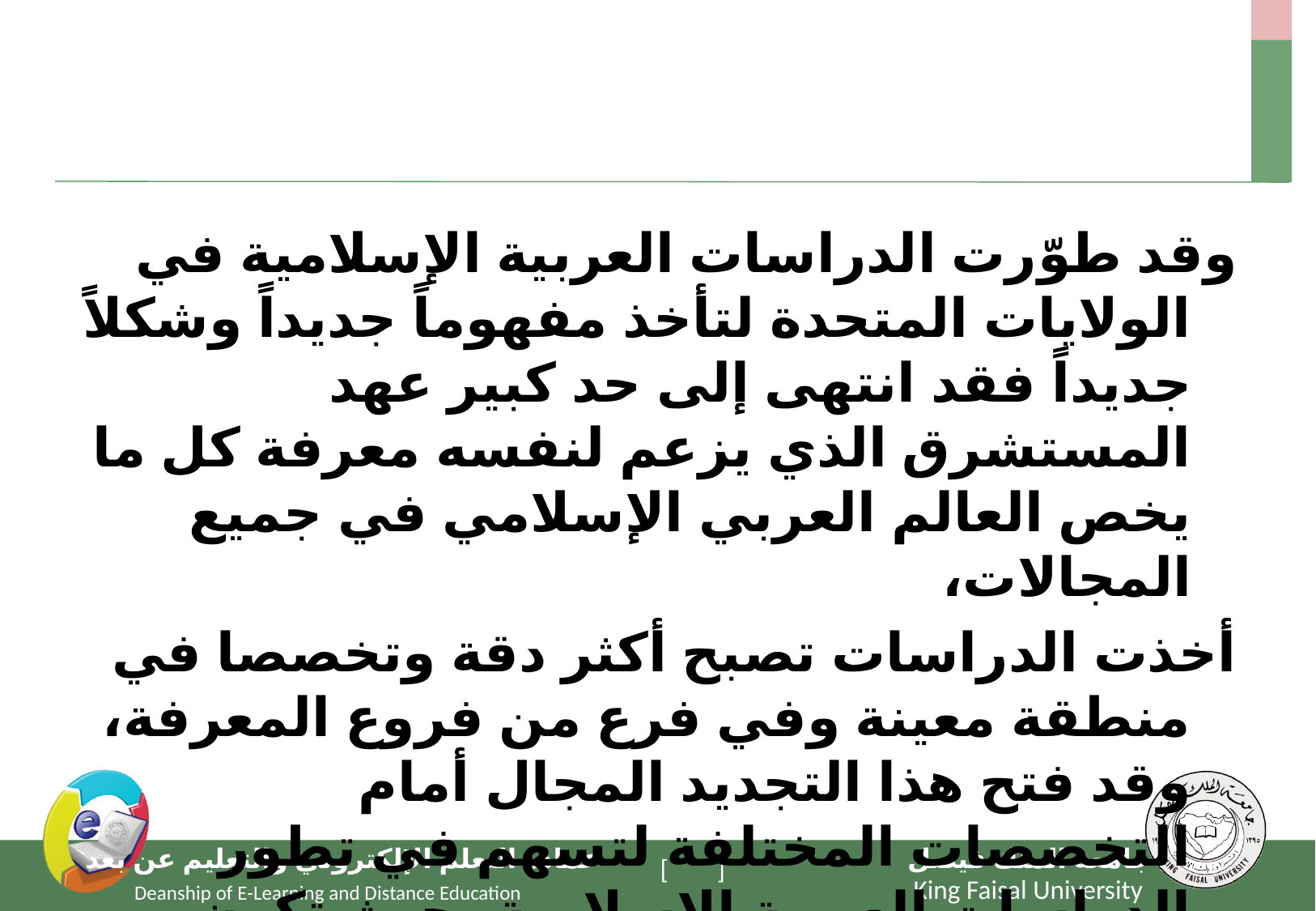

#
وقد طوّرت الدراسات العربية الإسلامية في الولايات المتحدة لتأخذ مفهوماً جديداً وشكلاً جديداً فقد انتهى إلى حد كبير عهد المستشرق الذي يزعم لنفسه معرفة كل ما يخص العالم العربي الإسلامي في جميع المجالات،
أخذت الدراسات تصبح أكثر دقة وتخصصا في منطقة معينة وفي فرع من فروع المعرفة، وقد فتح هذا التجديد المجال أمام التخصصات المختلفة لتسهم في تطور الدراسات العربية الإسلامية بحيث تكون بعض الرسائل العلمية للماجستير والدكتوراه تحت إشراف أكثر من قسم علمي.